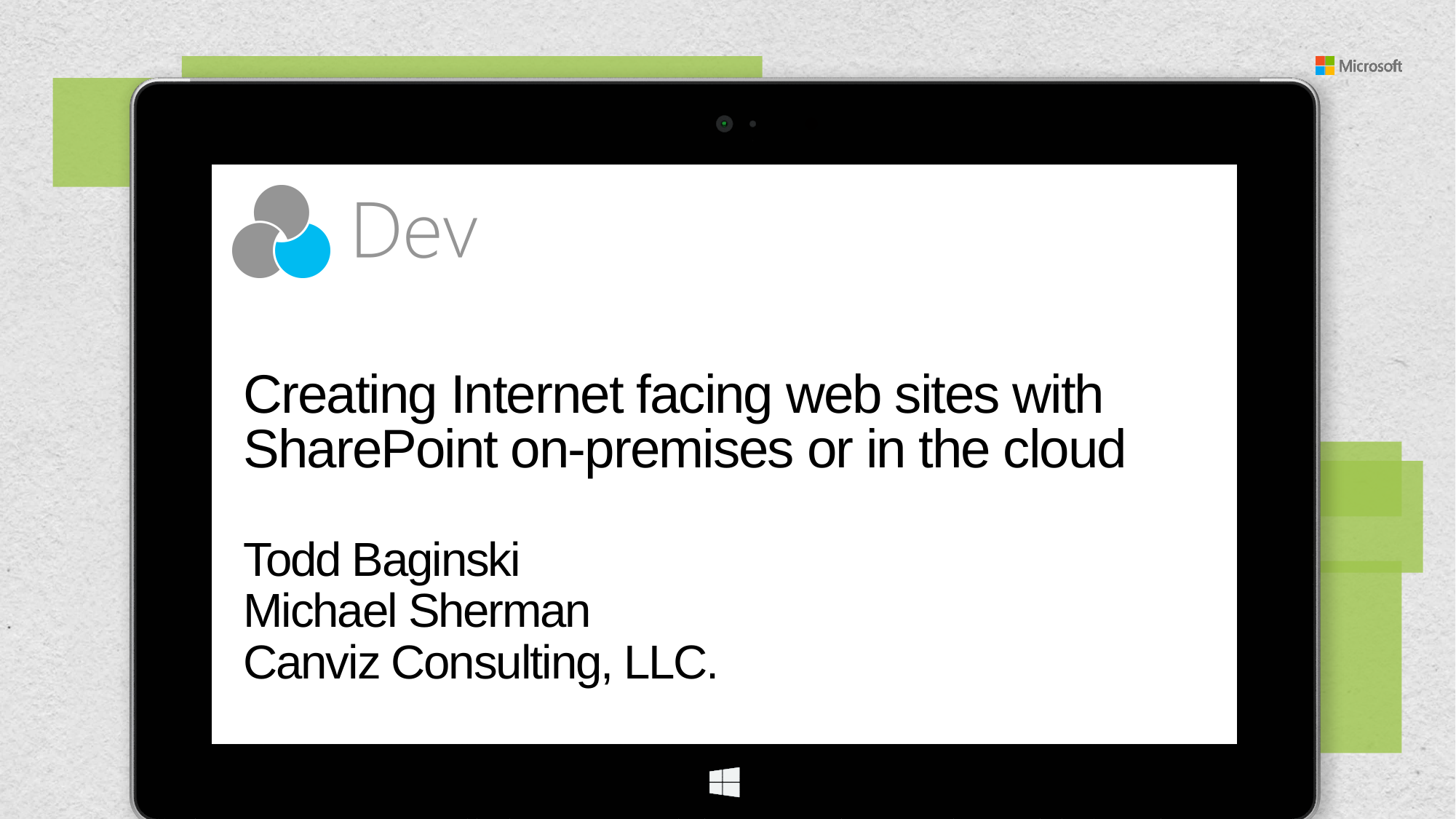

# Creating Internet facing web sites with SharePoint on-premises or in the cloud
Todd Baginski
Michael Sherman
Canviz Consulting, LLC.